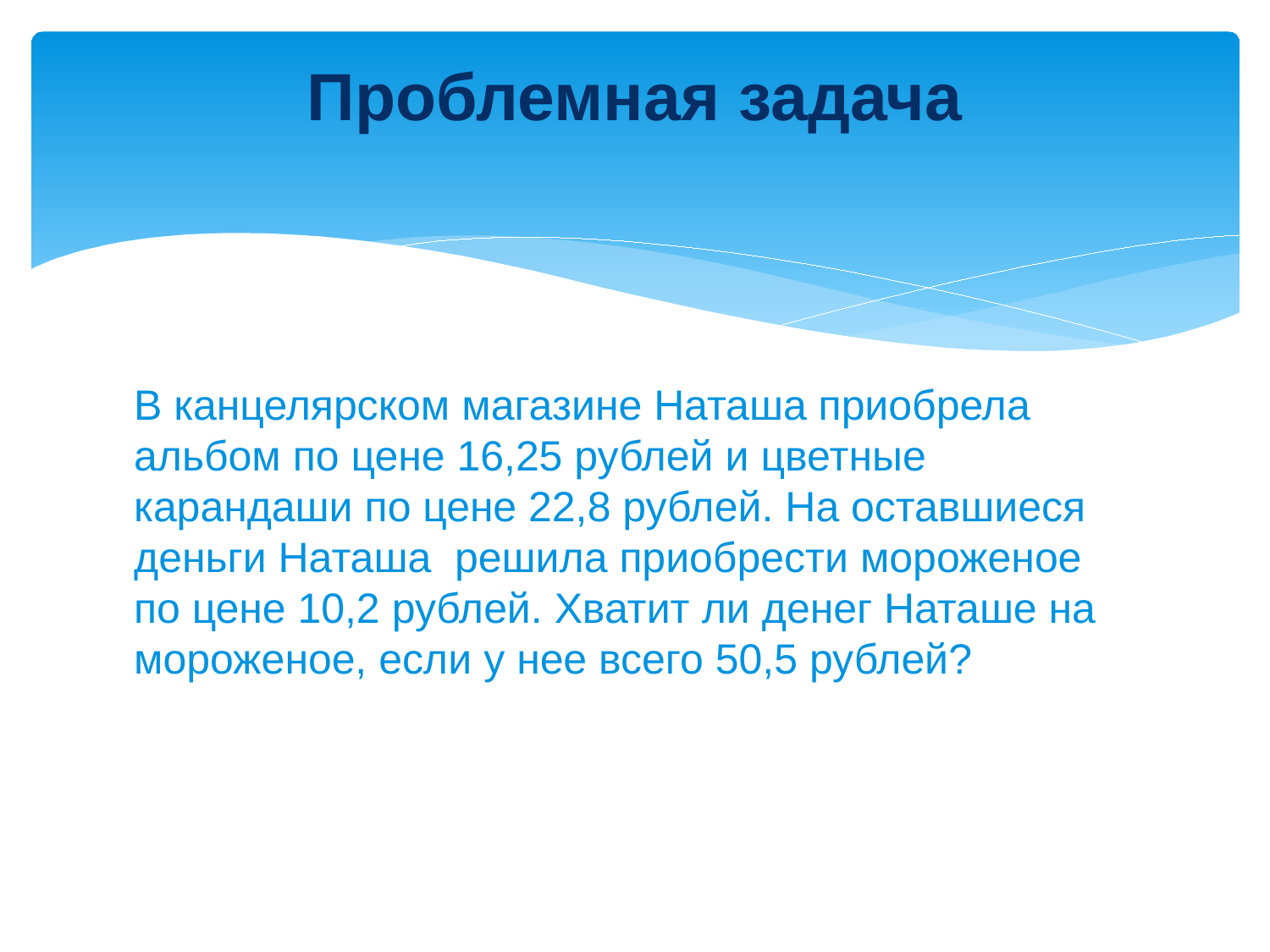

# Проблемная задача
В канцелярском магазине Наташа приобрела альбом по цене 16,25 рублей и цветные карандаши по цене 22,8 рублей. На оставшиеся деньги Наташа  решила приобрести мороженое по цене 10,2 рублей. Хватит ли денег Наташе на мороженое, если у нее всего 50,5 рублей?